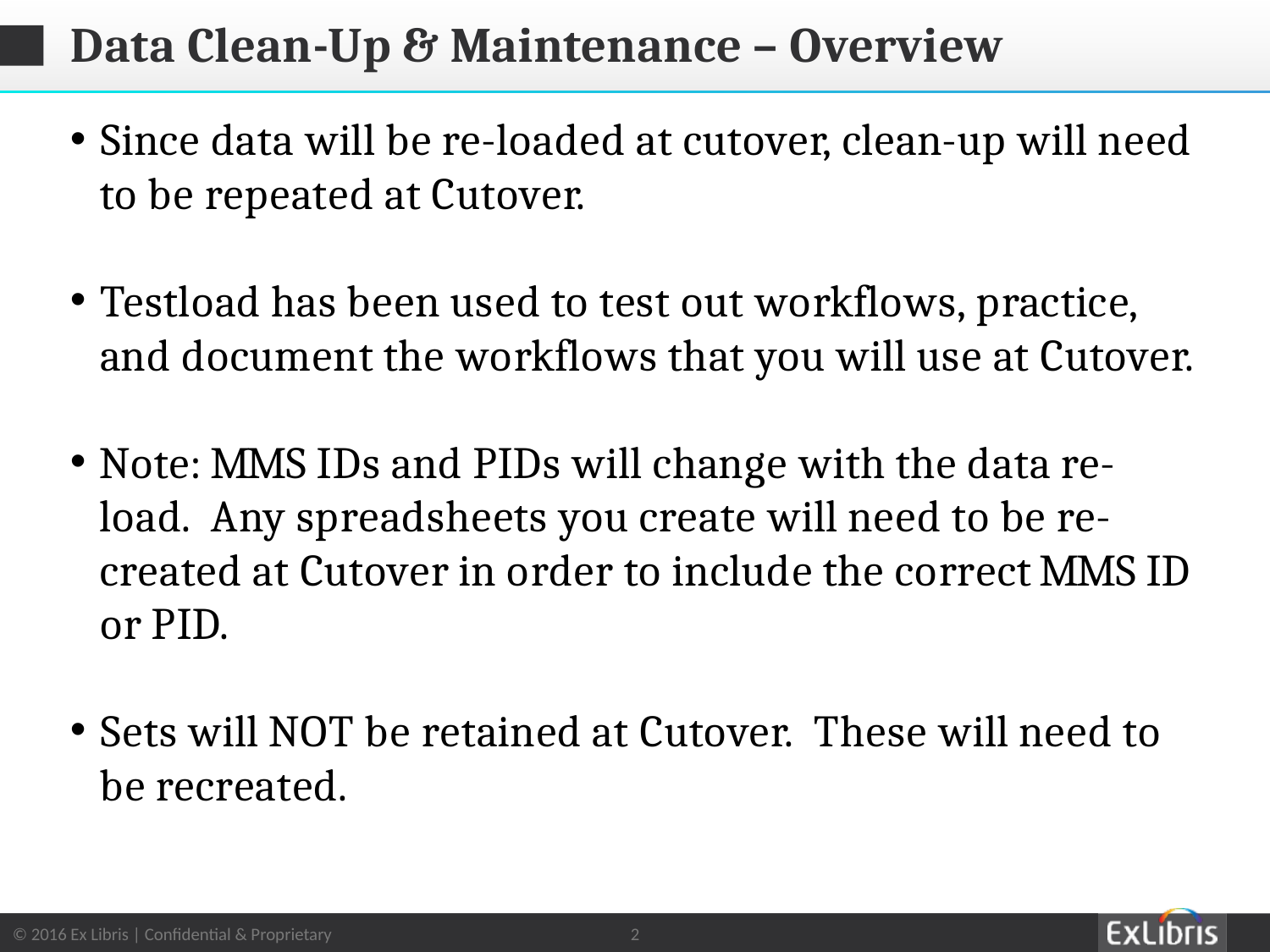

# Data Clean-Up & Maintenance – Overview
Since data will be re-loaded at cutover, clean-up will need to be repeated at Cutover.

Testload has been used to test out workflows, practice, and document the workflows that you will use at Cutover.

Note: MMS IDs and PIDs will change with the data re-load.  Any spreadsheets you create will need to be re-created at Cutover in order to include the correct MMS ID or PID.

Sets will NOT be retained at Cutover.  These will need to be recreated.
2